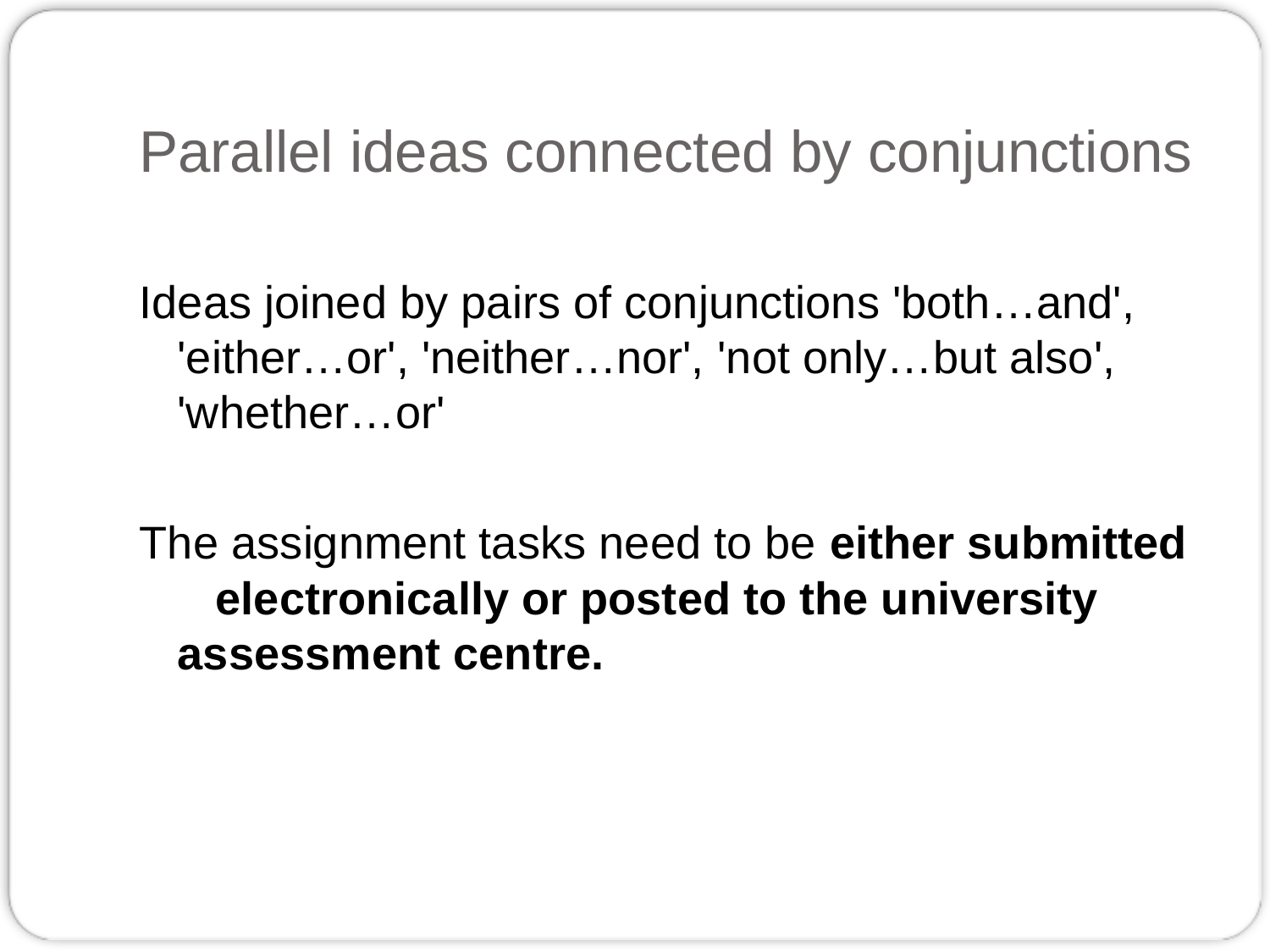

# Parallel ideas connected by conjunctions

Ideas joined by pairs of conjunctions 'both…and', 'either…or', 'neither…nor', 'not only…but also', 'whether…or'

The assignment tasks need to be either submitted    electronically or posted to the university assessment centre.